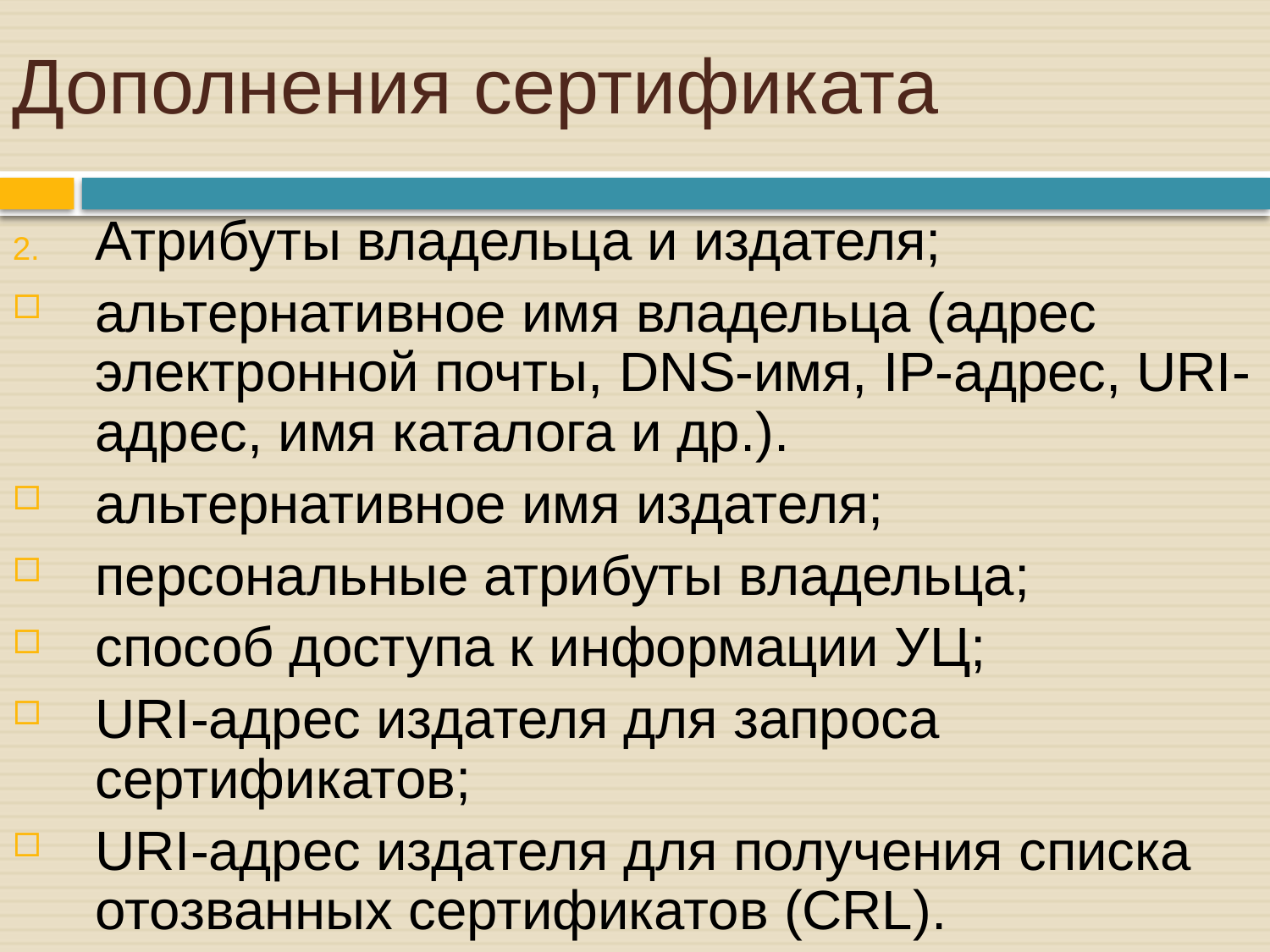

# Дополнения сертификата
Атрибуты владельца и издателя;
альтернативное имя владельца (адрес электронной почты, DNS-имя, IP-адрес, URI-адрес, имя каталога и др.).
альтернативное имя издателя;
персональные атрибуты владельца;
способ доступа к информации УЦ;
URI-адрес издателя для запроса сертификатов;
URI-адрес издателя для получения списка отозванных сертификатов (CRL).